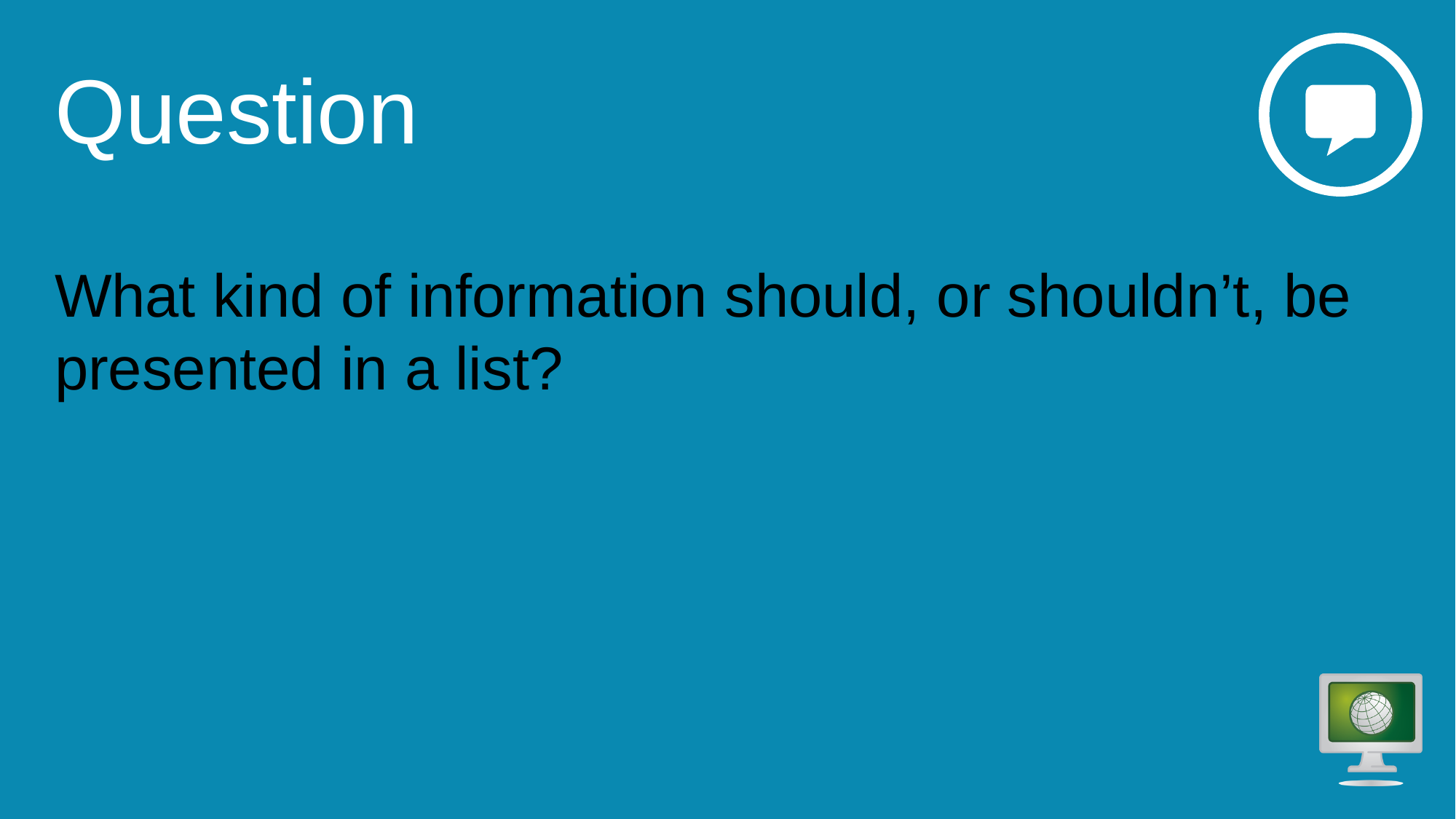

# Question 2
What kind of information should, or shouldn’t, be presented in a list?